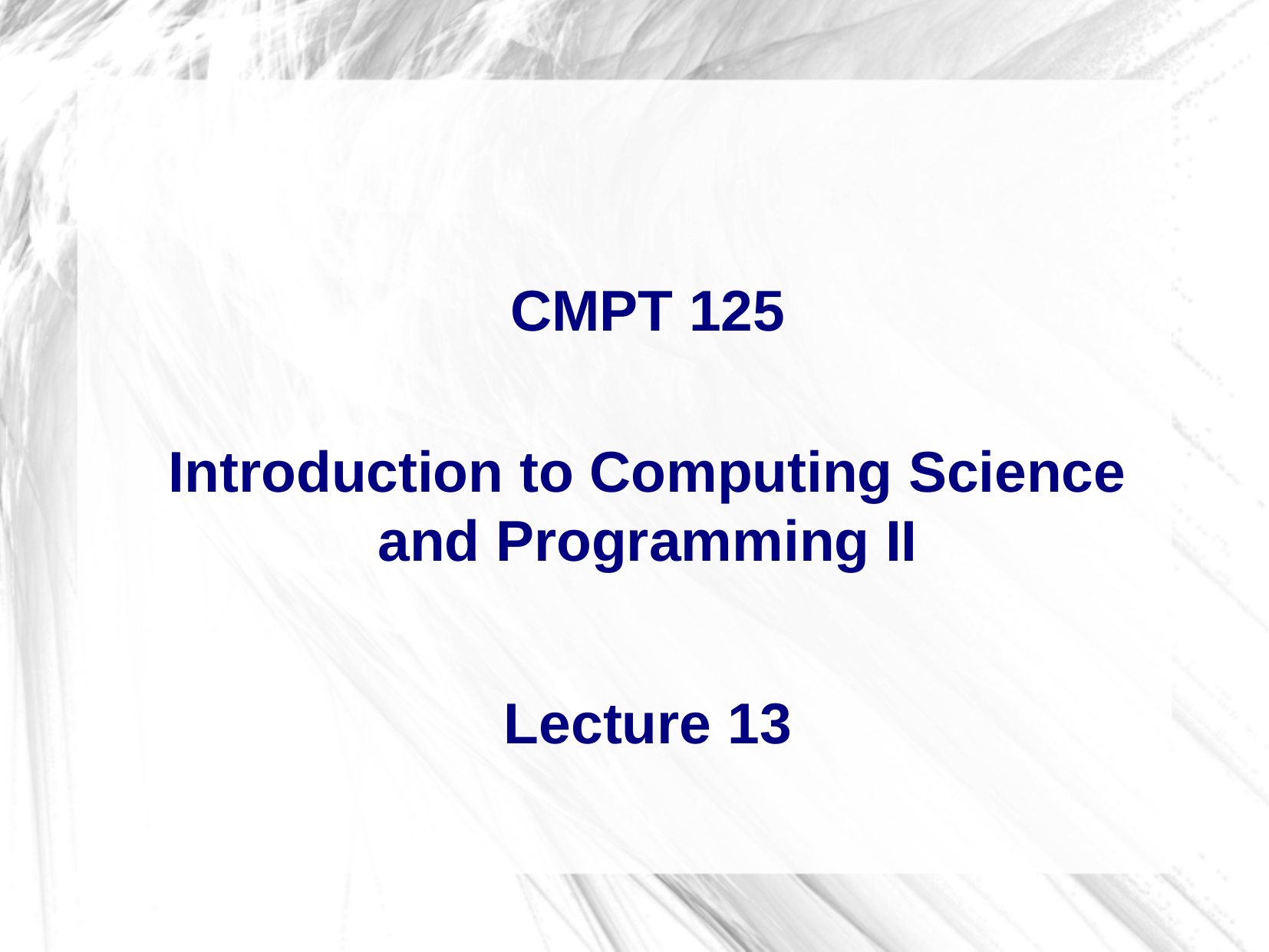

CMPT 125
Introduction to Computing Science
and Programming II

Lecture 13